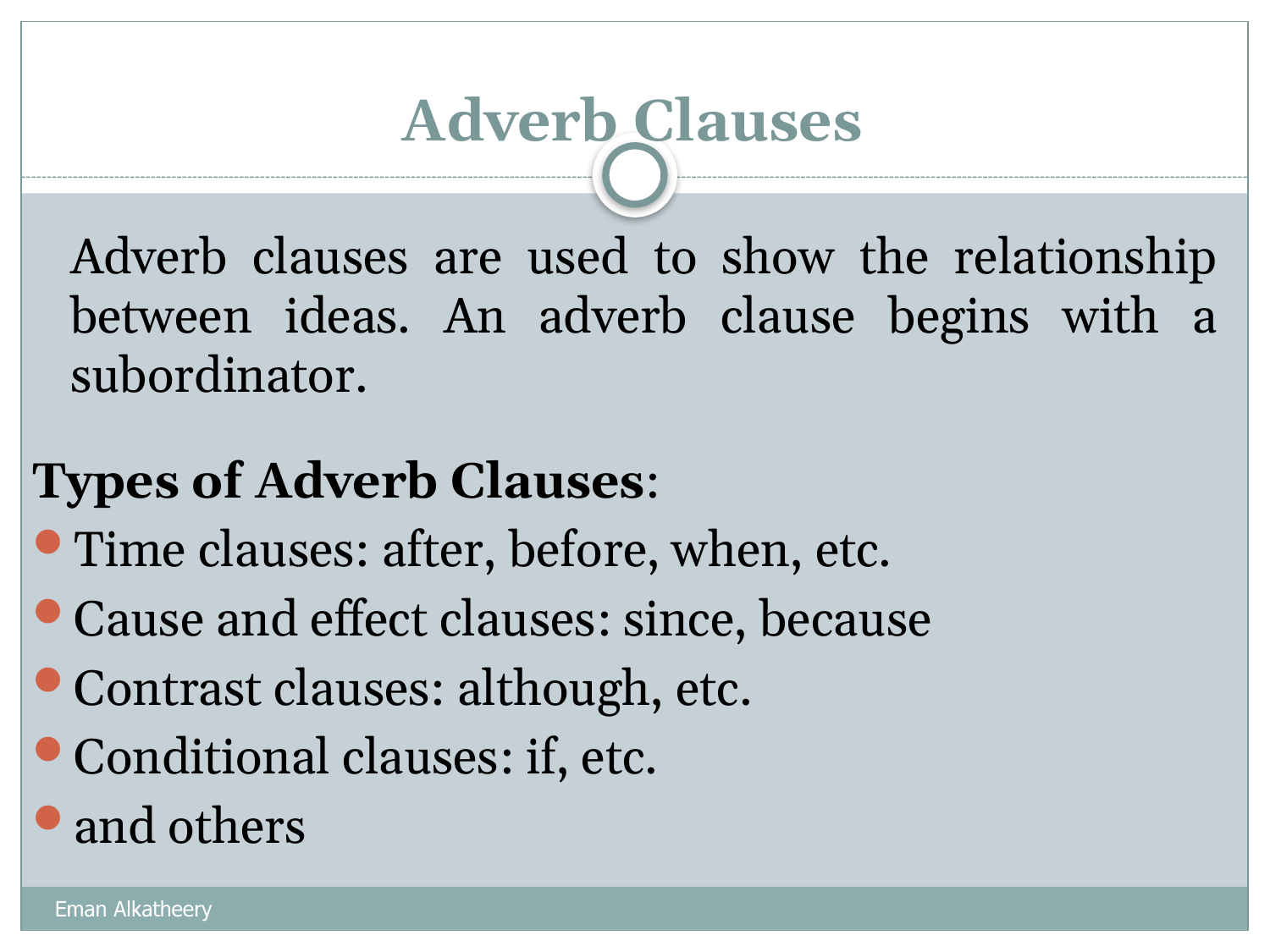

# Adverb Clauses
	Adverb clauses are used to show the relationship between ideas. An adverb clause begins with a subordinator.

Types of Adverb Clauses:
Time clauses: after, before, when, etc.
Cause and effect clauses: since, because
Contrast clauses: although, etc.
Conditional clauses: if, etc.
and others
Eman Alkatheery